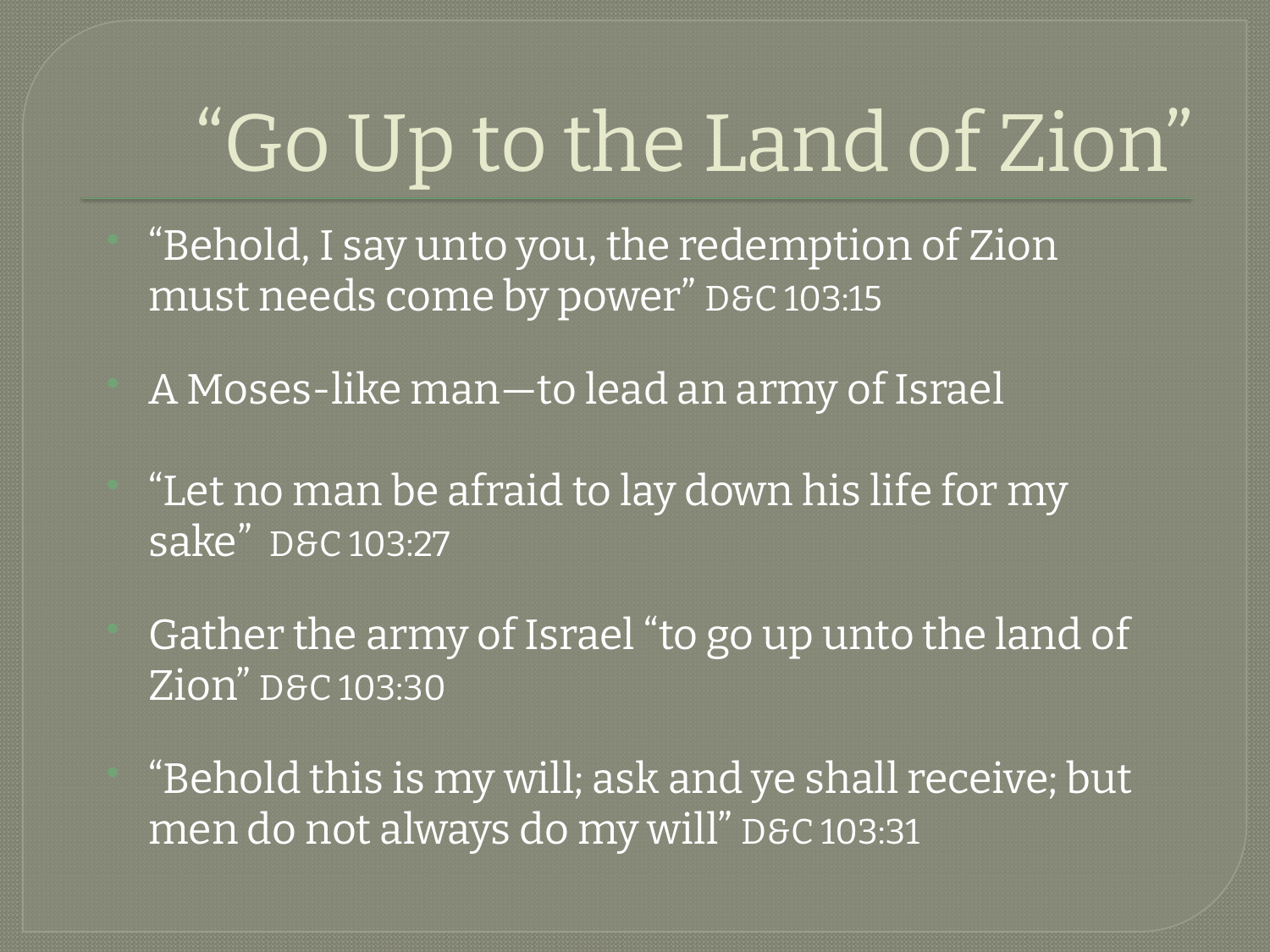

# “Go Up to the Land of Zion”
“Behold, I say unto you, the redemption of Zion must needs come by power” D&C 103:15

A Moses-like man—to lead an army of Israel

“Let no man be afraid to lay down his life for my sake”  D&C 103:27

Gather the army of Israel “to go up unto the land of Zion” D&C 103:30

“Behold this is my will; ask and ye shall receive; but men do not always do my will” D&C 103:31